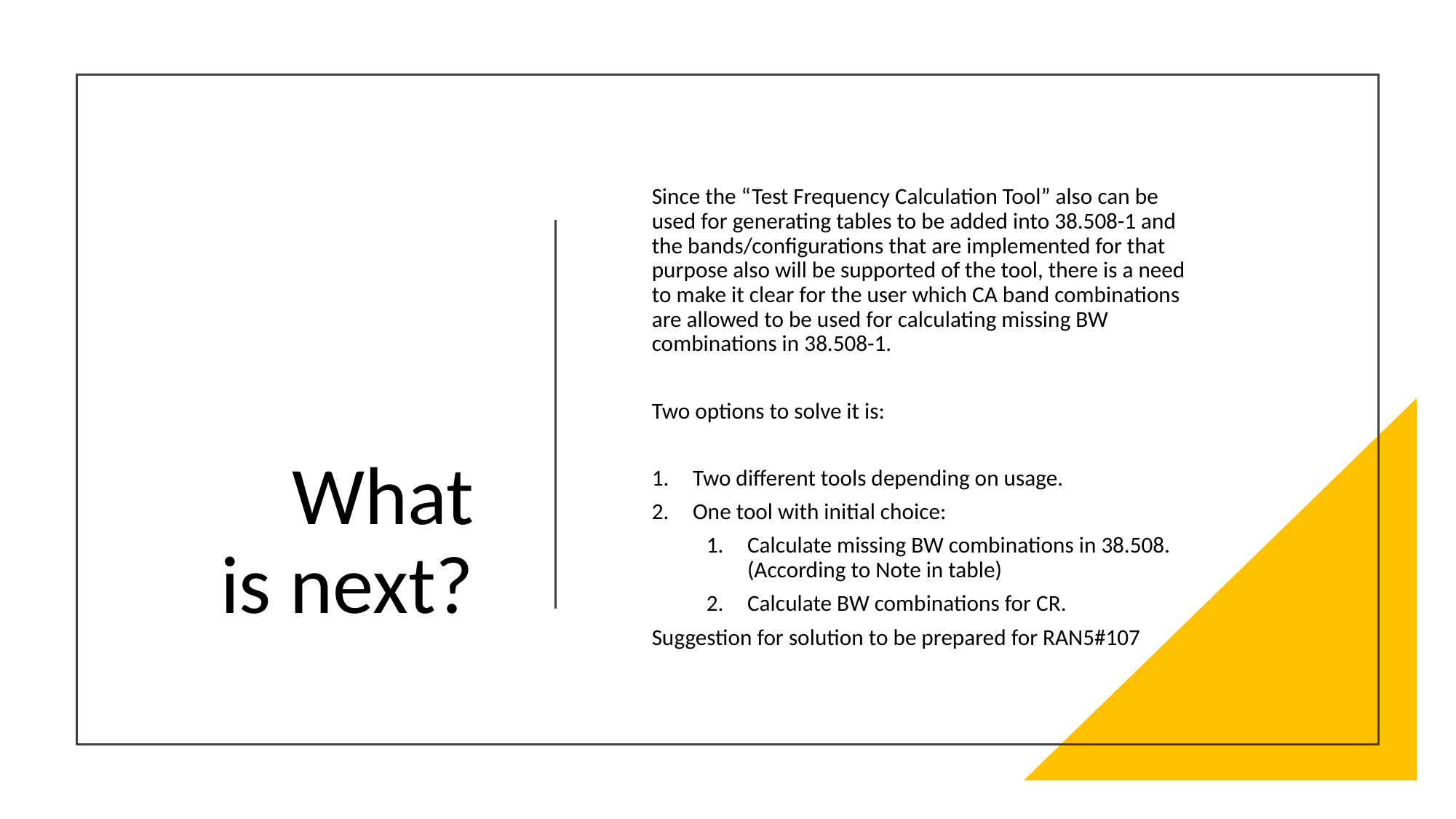

# What is next?
Since the “Test Frequency Calculation Tool” also can be used for generating tables to be added into 38.508-1 and the bands/configurations that are implemented for that purpose also will be supported of the tool, there is a need to make it clear for the user which CA band combinations are allowed to be used for calculating missing BW combinations in 38.508-1.

Two options to solve it is:

Two different tools depending on usage.
One tool with initial choice:
Calculate missing BW combinations in 38.508. (According to Note in table)
Calculate BW combinations for CR.
Suggestion for solution to be prepared for RAN5#107